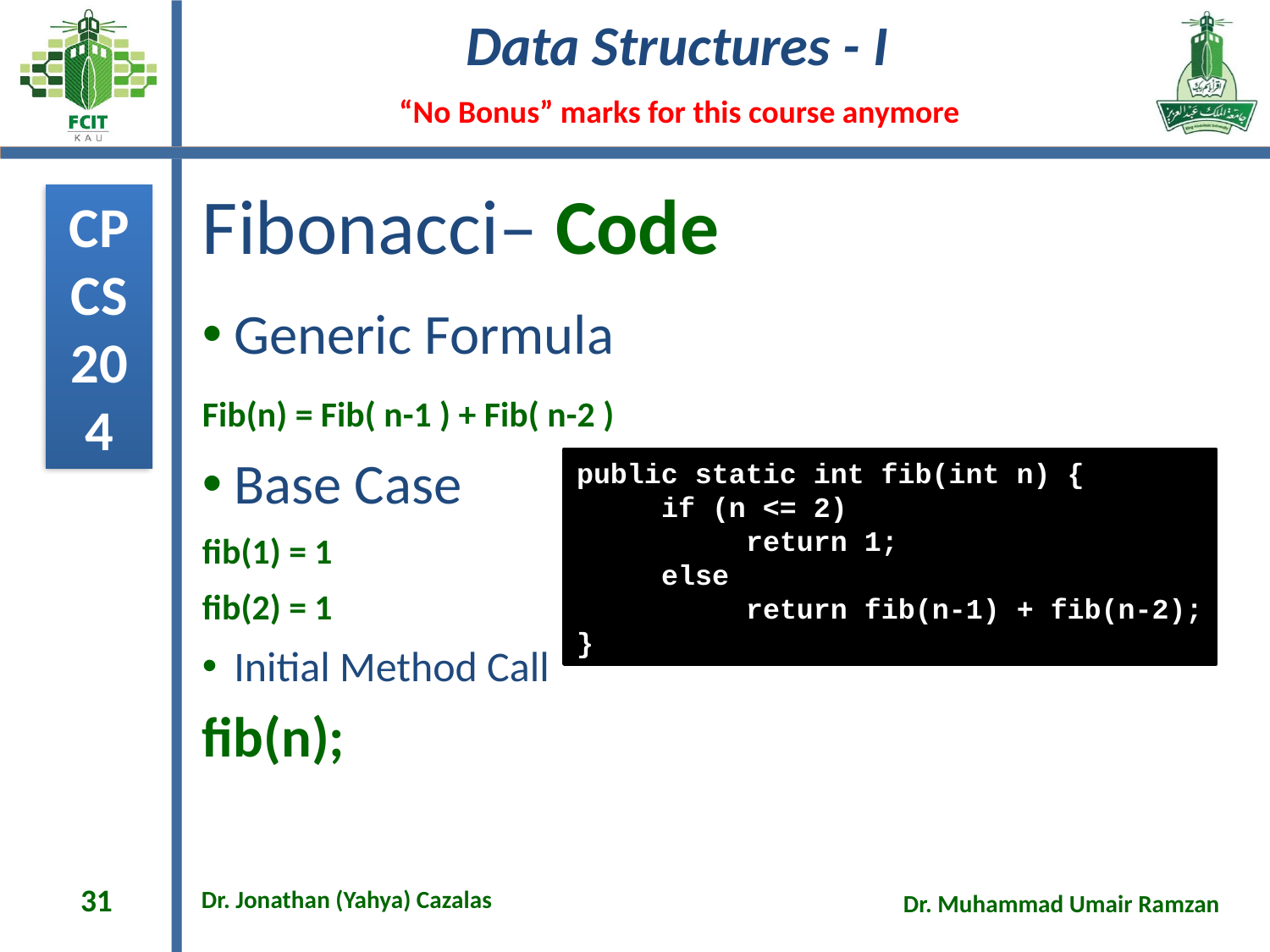

# Fibonacci– Code
Generic Formula
Fib(n) = Fib( n-1 ) + Fib( n-2 )
Base Case
fib(1) = 1
fib(2) = 1
Initial Method Call
fib(n);
public static int fib(int n) {
     if (n <= 2)
          return 1;
     else
          return fib(n-1) + fib(n-2);
}
31